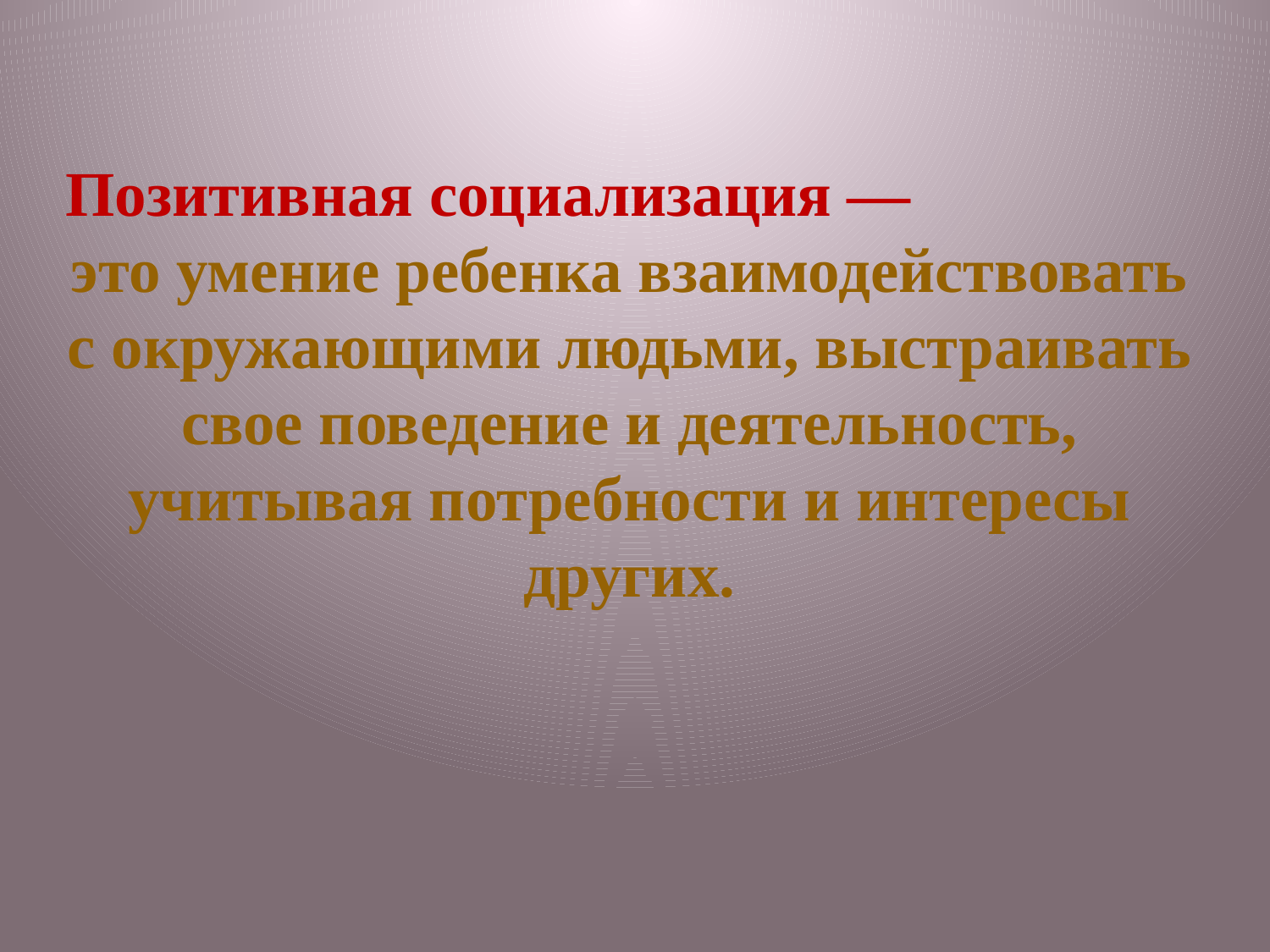

Позитивная социализация —
это умение ребенка взаимодействовать с окружающими людьми, выстраивать свое поведение и деятельность, учитывая потребности и интересы других.